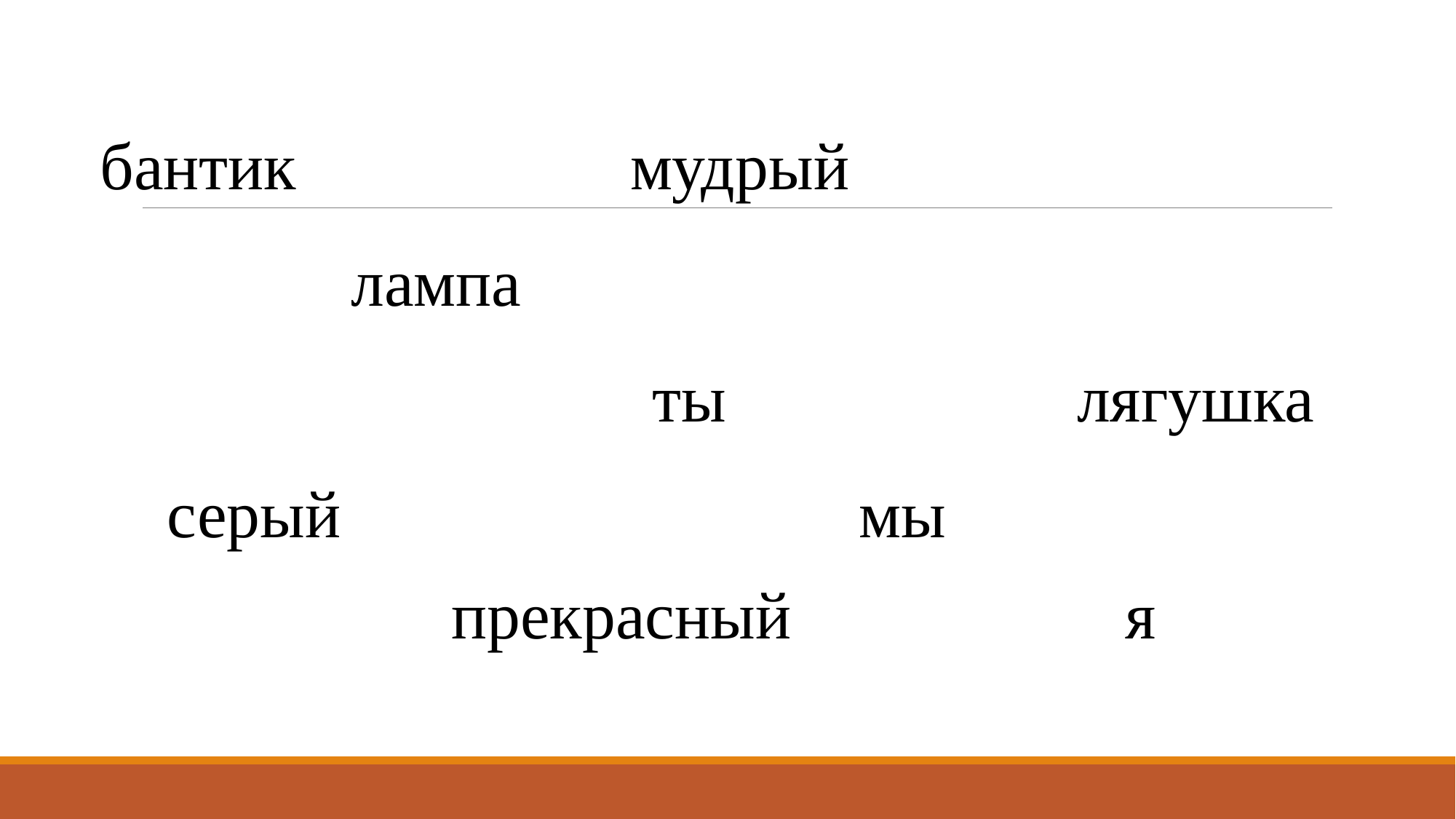

бантик                    мудрый
               лампа
                                 ты                     лягушка
    серый                               мы
                     прекрасный                    я